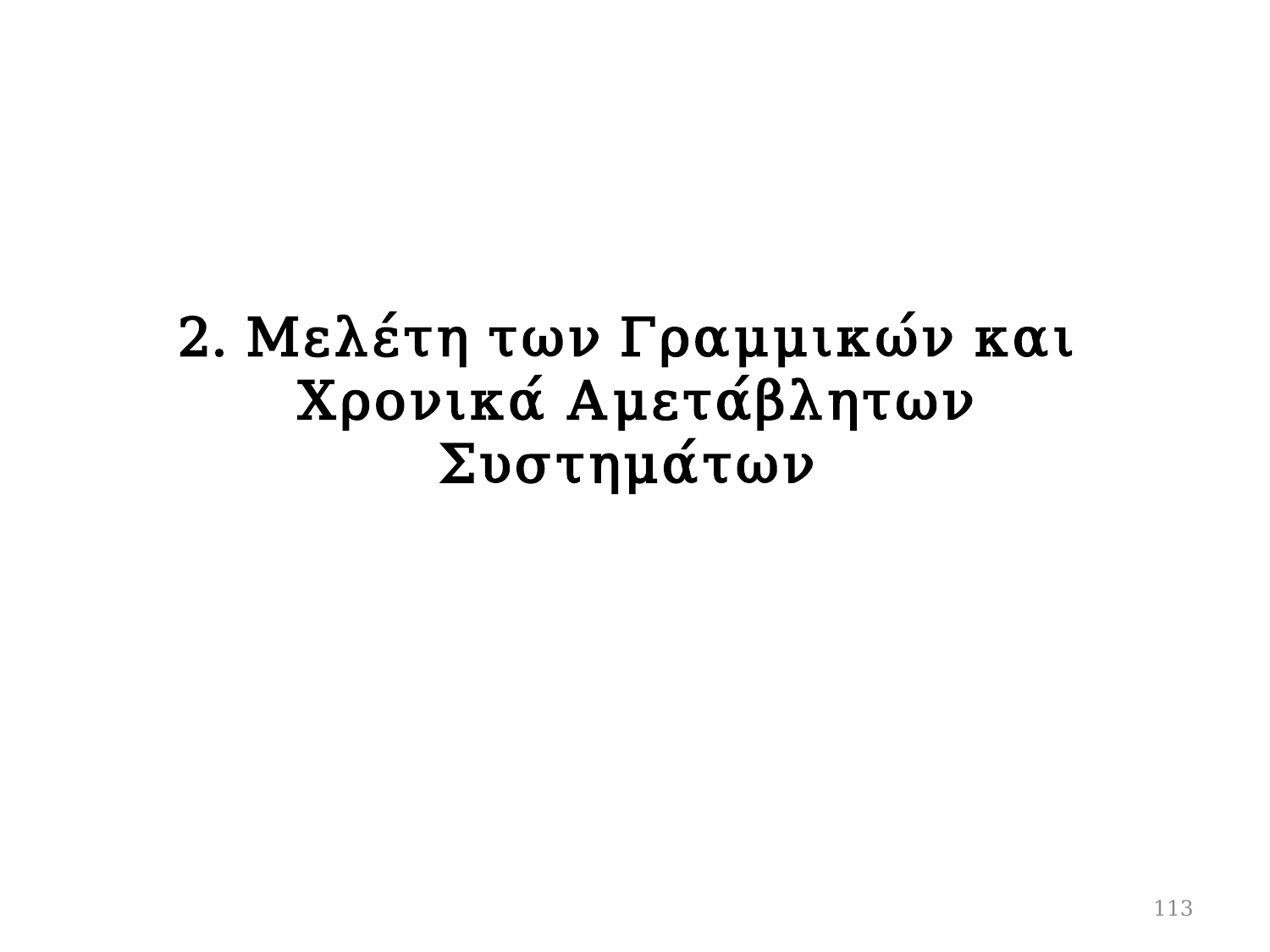

# 2. Μελέτη των Γραμμικών και Χρονικά Αμετάβλητων Συστημάτων
113